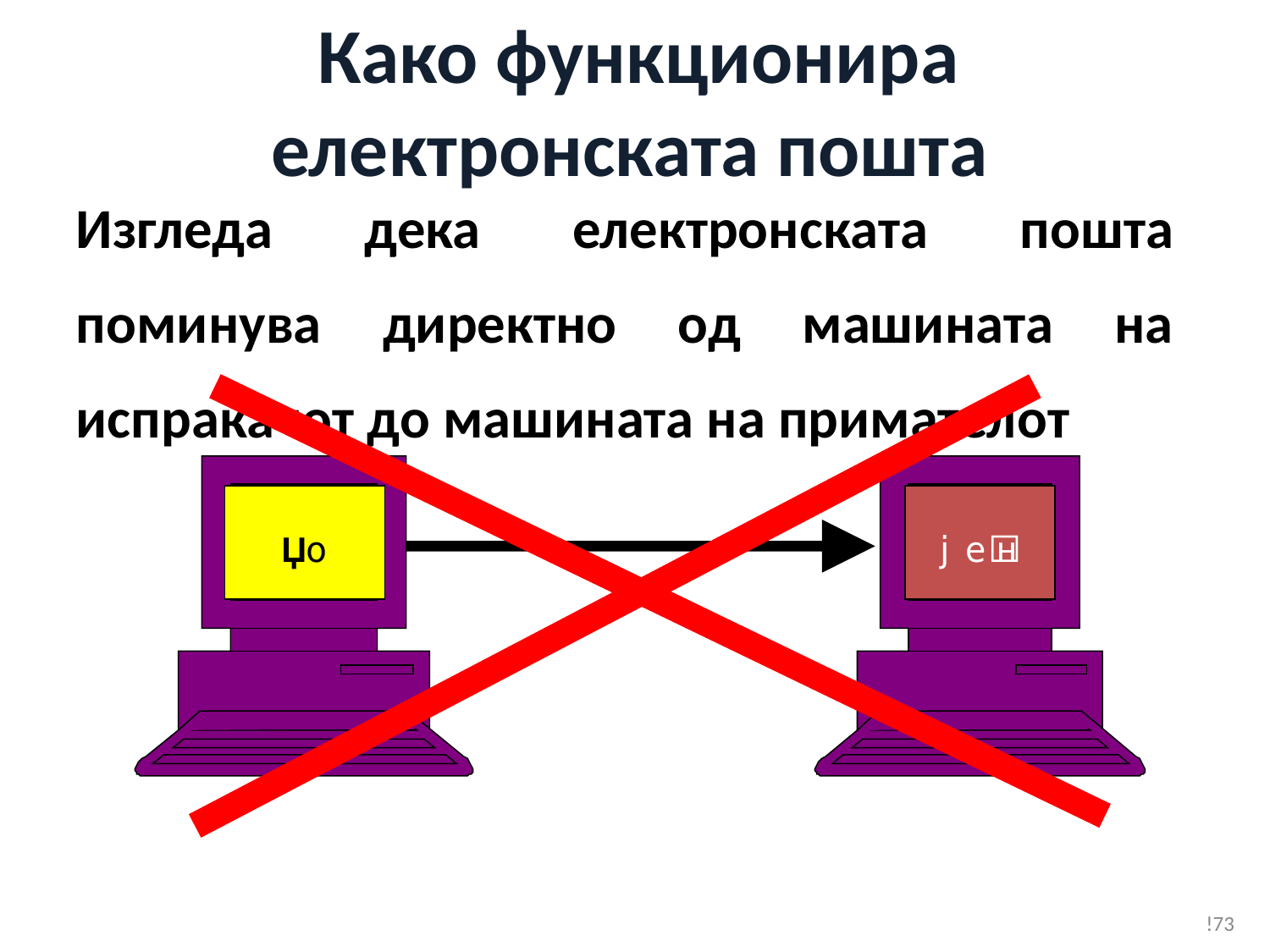

# Како функционира електронската пошта

Изгледа дека електронската пошта поминува директно од машината на испраќачот до машината на примателот

Џо

Џејн

!73